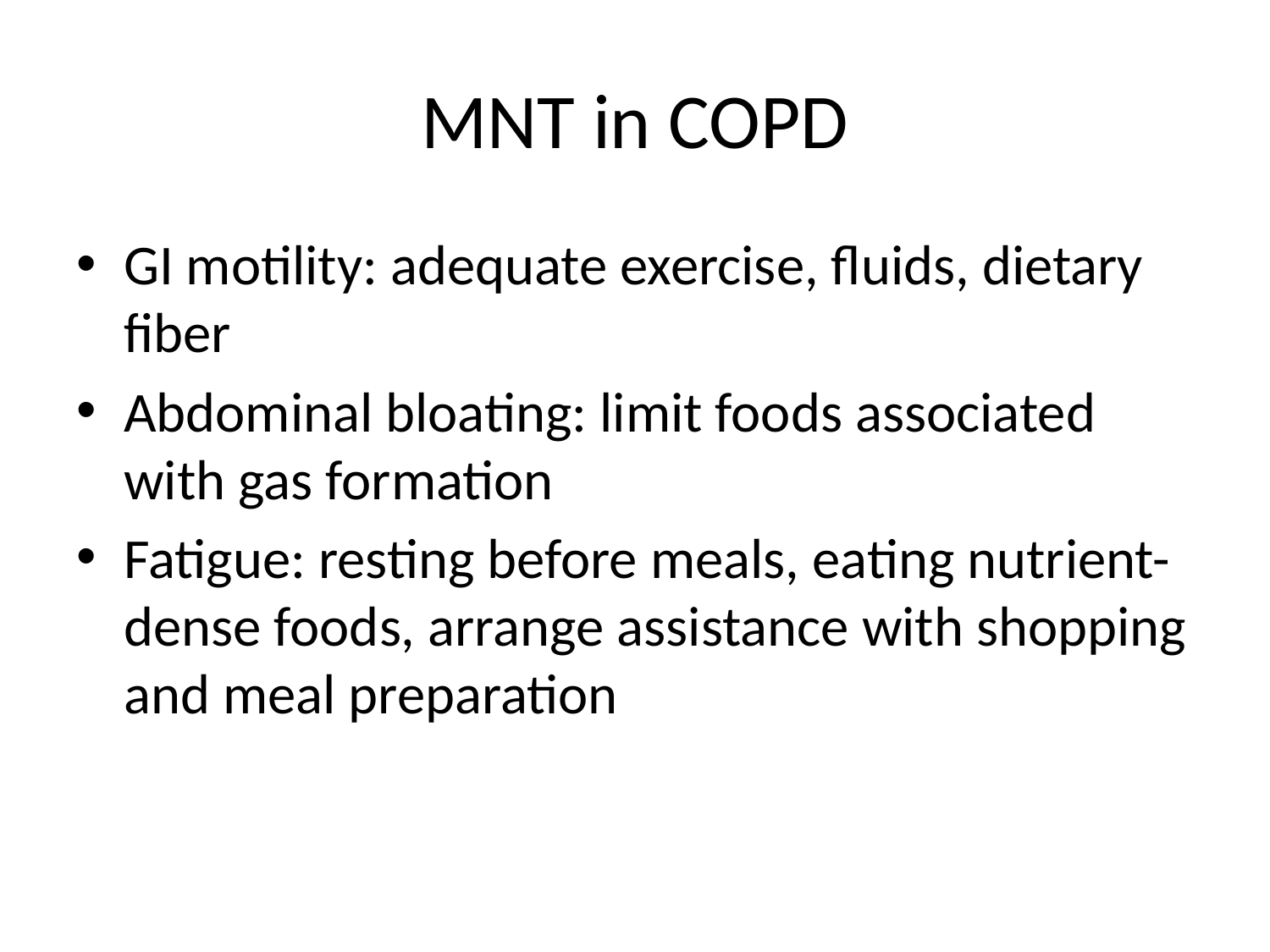

# MNT in COPD
GI motility: adequate exercise, fluids, dietary fiber
Abdominal bloating: limit foods associated with gas formation
Fatigue: resting before meals, eating nutrient-dense foods, arrange assistance with shopping and meal preparation